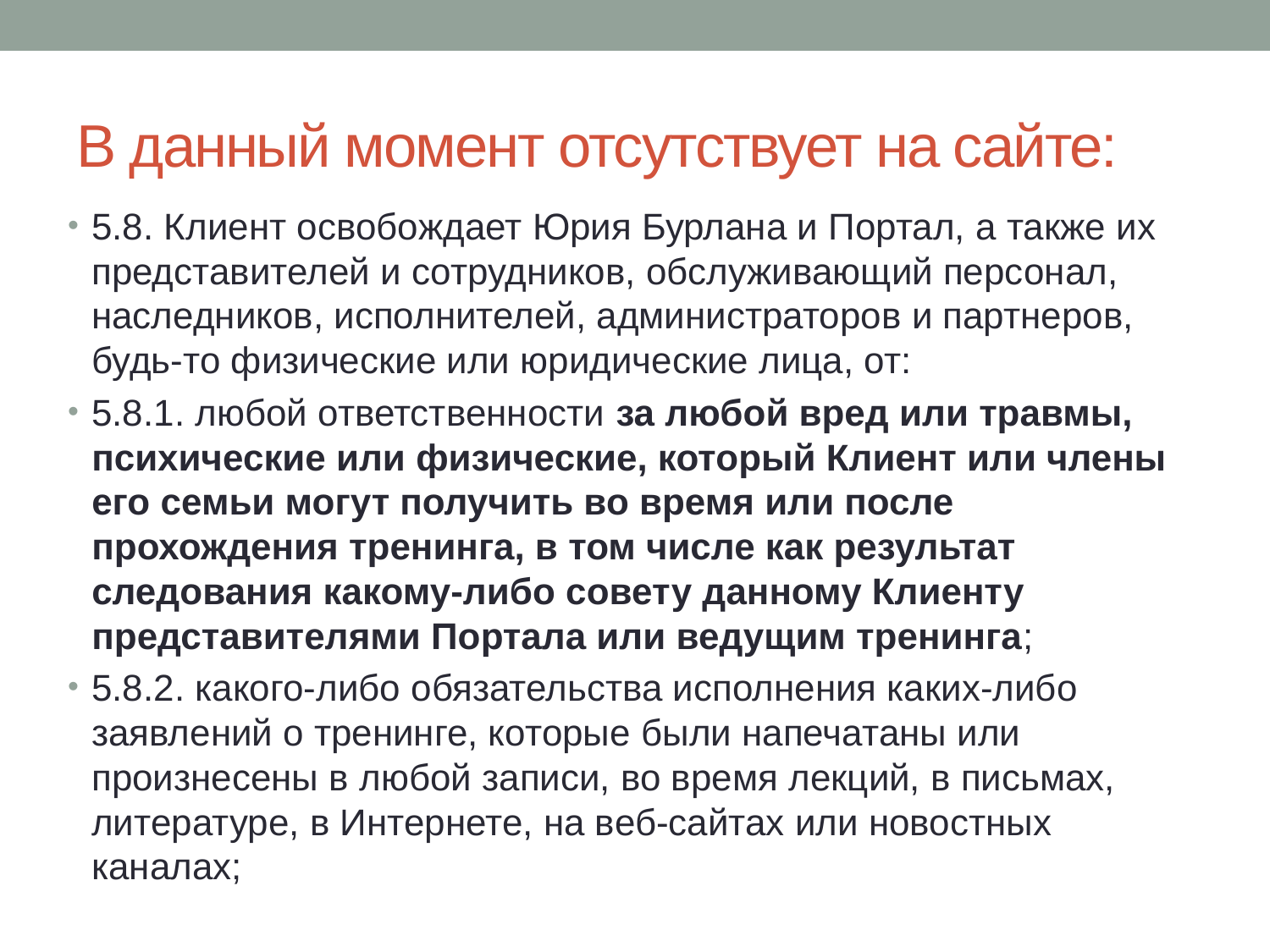

# В данный момент отсутствует на сайте:
5.8. Клиент освобождает Юрия Бурлана и Портал, а также их представителей и сотрудников, обслуживающий персонал, наследников, исполнителей, администраторов и партнеров, будь-то физические или юридические лица, от:
5.8.1. любой ответственности за любой вред или травмы, психические или физические, который Клиент или члены его семьи могут получить во время или после прохождения тренинга, в том числе как результат следования какому-либо совету данному Клиенту представителями Портала или ведущим тренинга;
5.8.2. какого-либо обязательства исполнения каких-либо заявлений о тренинге, которые были напечатаны или произнесены в любой записи, во время лекций, в письмах, литературе, в Интернете, на веб-сайтах или новостных каналах;